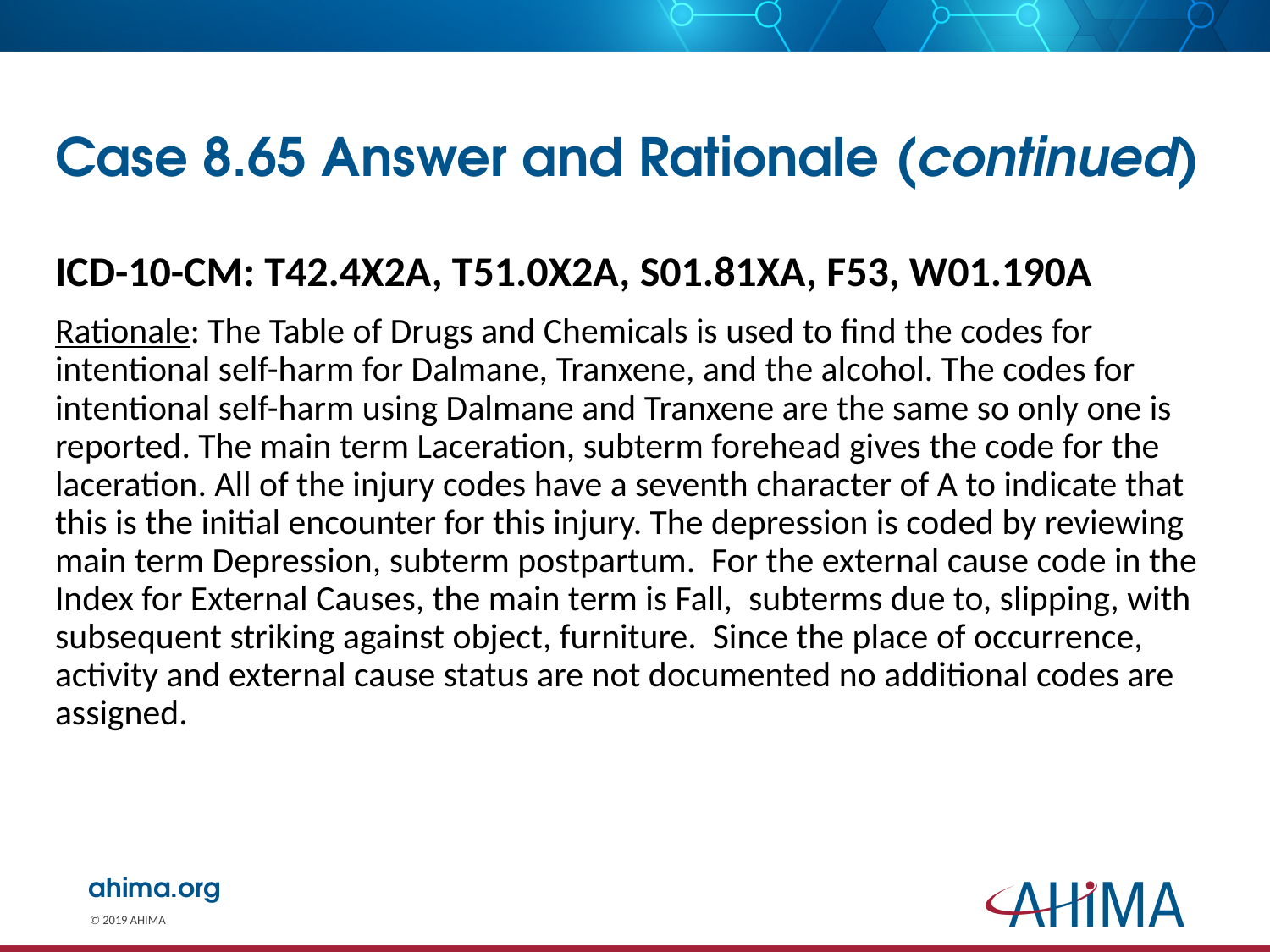

# Case 8.65 Answer and Rationale (continued)
ICD-10-CM: T42.4X2A, T51.0X2A, S01.81XA, F53, W01.190A
Rationale: The Table of Drugs and Chemicals is used to find the codes for intentional self-harm for Dalmane, Tranxene, and the alcohol. The codes for intentional self-harm using Dalmane and Tranxene are the same so only one is reported. The main term Laceration, subterm forehead gives the code for the laceration. All of the injury codes have a seventh character of A to indicate that this is the initial encounter for this injury. The depression is coded by reviewing main term Depression, subterm postpartum.  For the external cause code in the Index for External Causes, the main term is Fall,  subterms due to, slipping, with subsequent striking against object, furniture.  Since the place of occurrence, activity and external cause status are not documented no additional codes are assigned.